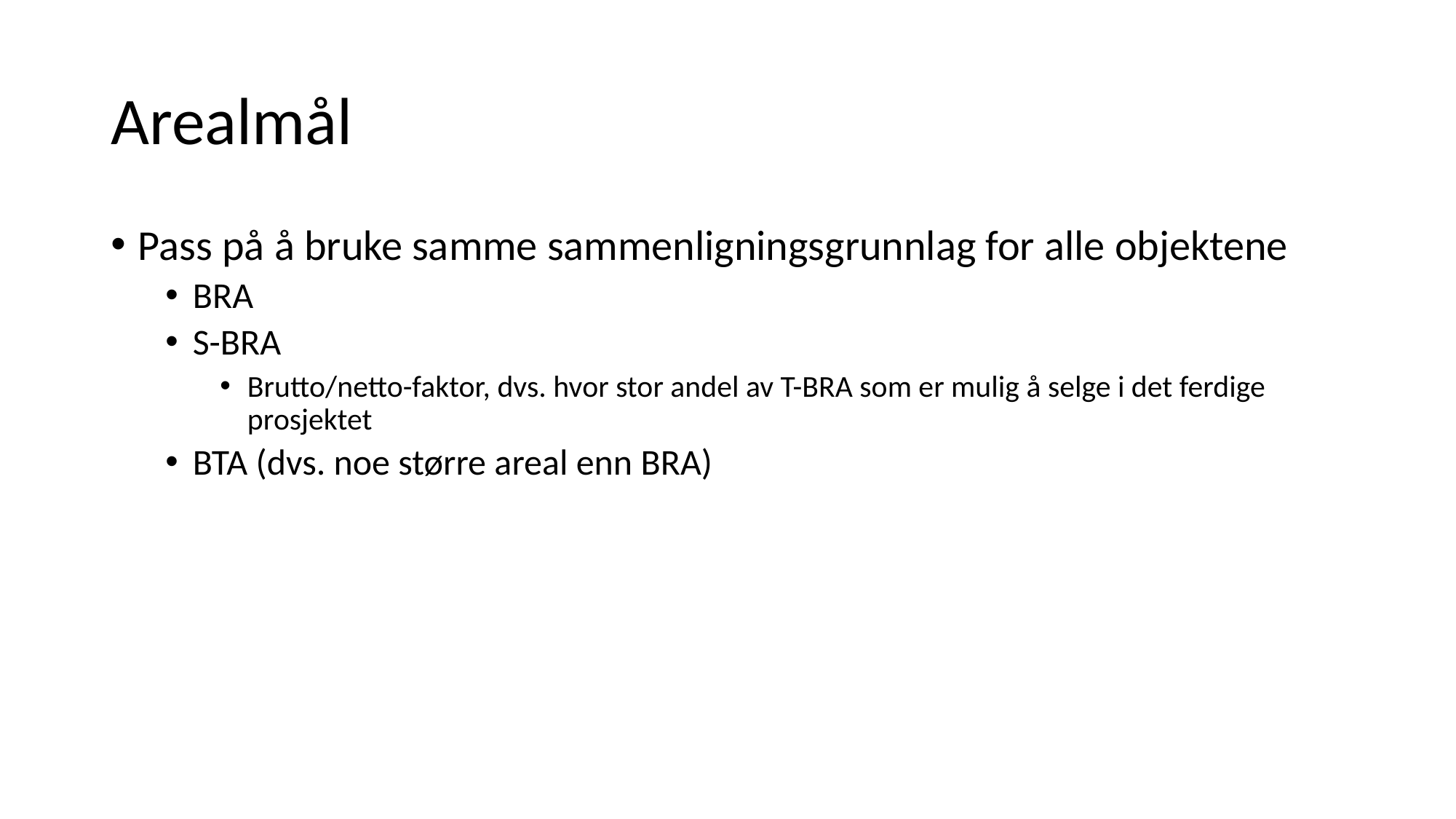

# Arealmål
Pass på å bruke samme sammenligningsgrunnlag for alle objektene
BRA
S-BRA
Brutto/netto-faktor, dvs. hvor stor andel av T-BRA som er mulig å selge i det ferdige prosjektet
BTA (dvs. noe større areal enn BRA)